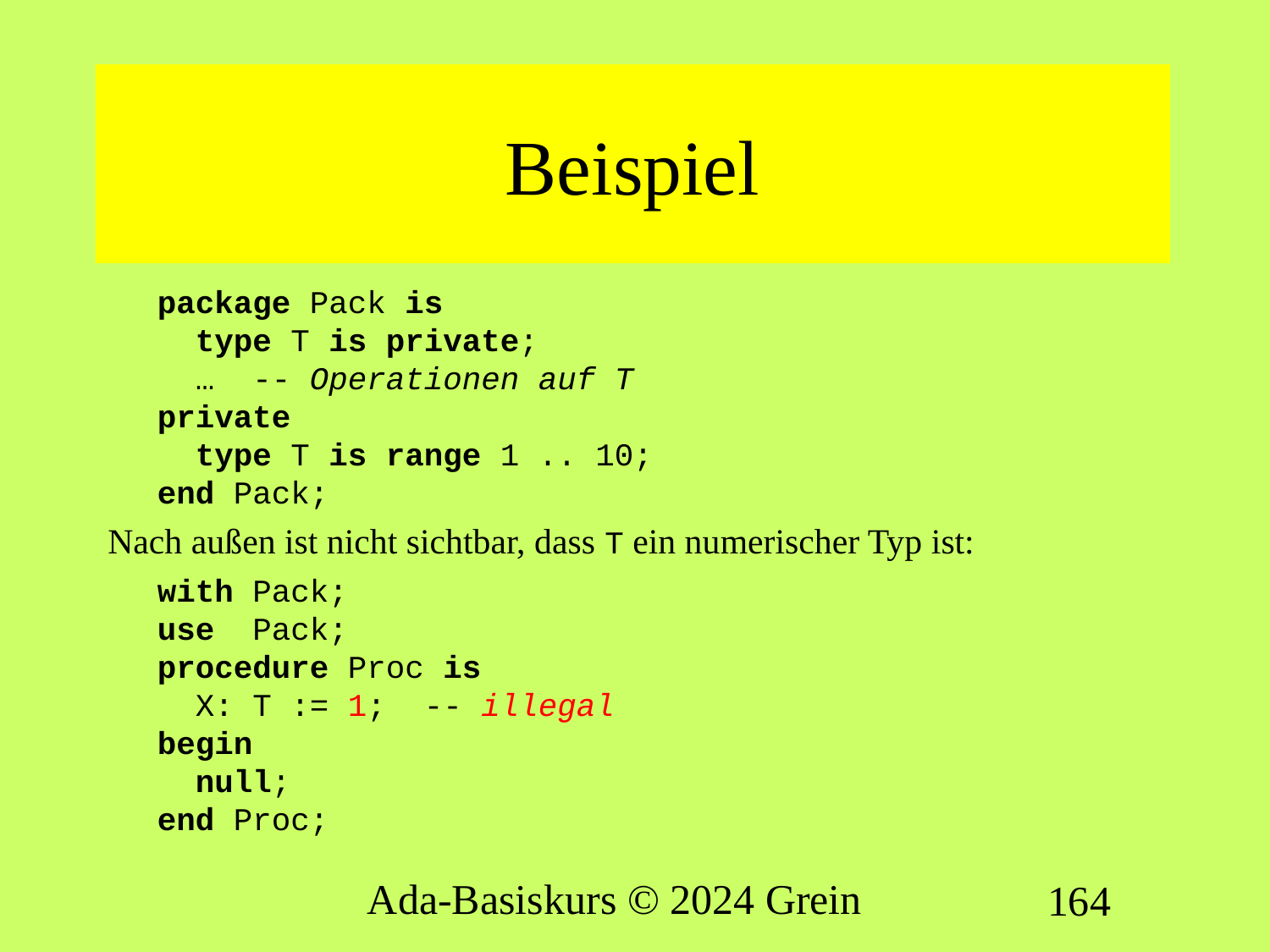

# Beispiel
package Pack is
  type T is private;
  …  -- Operationen auf T
private
  type T is range 1 .. 10;
end Pack;
Nach außen ist nicht sichtbar, dass T ein numerischer Typ ist:
with Pack;
use  Pack;
procedure Proc is
  X: T := 1;  -- illegal
begin
  null;
end Proc;
Ada-Basiskurs © 2024 Grein
164